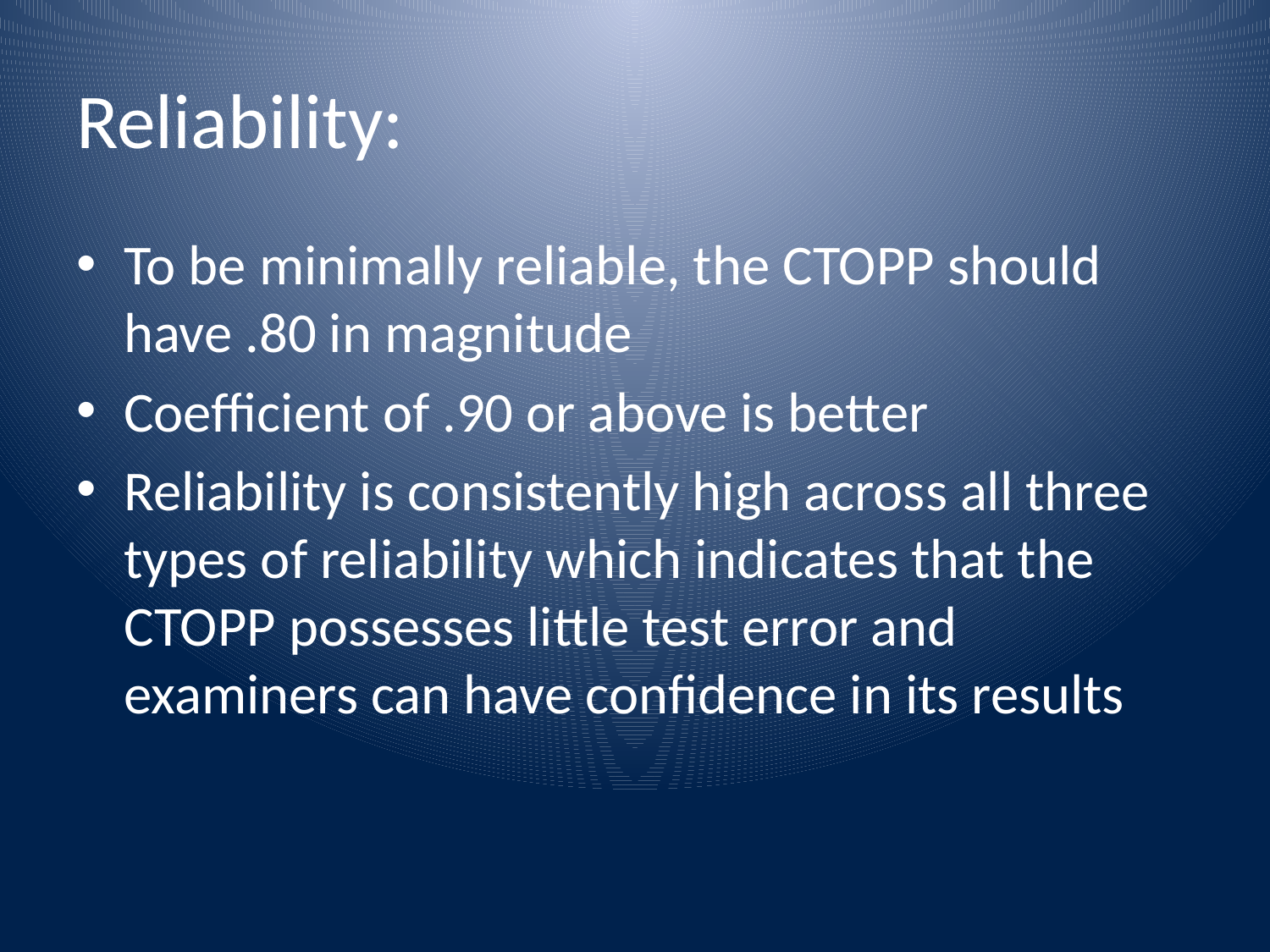

# Reliability:
To be minimally reliable, the CTOPP should have .80 in magnitude
Coefficient of .90 or above is better
Reliability is consistently high across all three types of reliability which indicates that the CTOPP possesses little test error and examiners can have confidence in its results